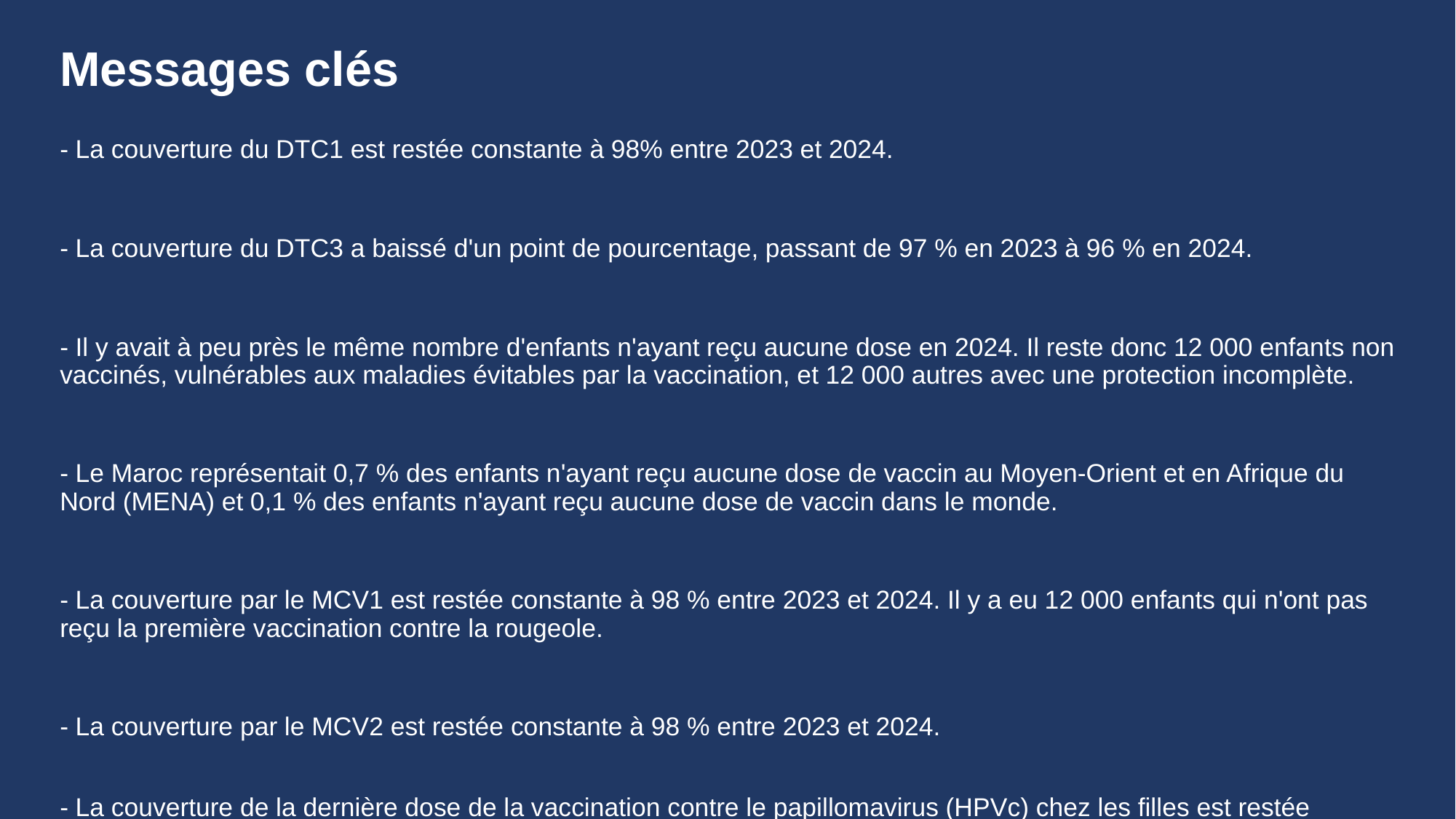

# Messages clés
- La couverture du DTC1 est restée constante à 98% entre 2023 et 2024.

- La couverture du DTC3 a baissé d'un point de pourcentage, passant de 97 % en 2023 à 96 % en 2024.

- Il y avait à peu près le même nombre d'enfants n'ayant reçu aucune dose en 2024. Il reste donc 12 000 enfants non vaccinés, vulnérables aux maladies évitables par la vaccination, et 12 000 autres avec une protection incomplète.

- Le Maroc représentait 0,7 % des enfants n'ayant reçu aucune dose de vaccin au Moyen-Orient et en Afrique du Nord (MENA) et 0,1 % des enfants n'ayant reçu aucune dose de vaccin dans le monde.

- La couverture par le MCV1 est restée constante à 98 % entre 2023 et 2024. Il y a eu 12 000 enfants qui n'ont pas reçu la première vaccination contre la rougeole.

- La couverture par le MCV2 est restée constante à 98 % entre 2023 et 2024.

- La couverture de la dernière dose de la vaccination contre le papillomavirus (HPVc) chez les filles est restée constante à 3 % en 2024.